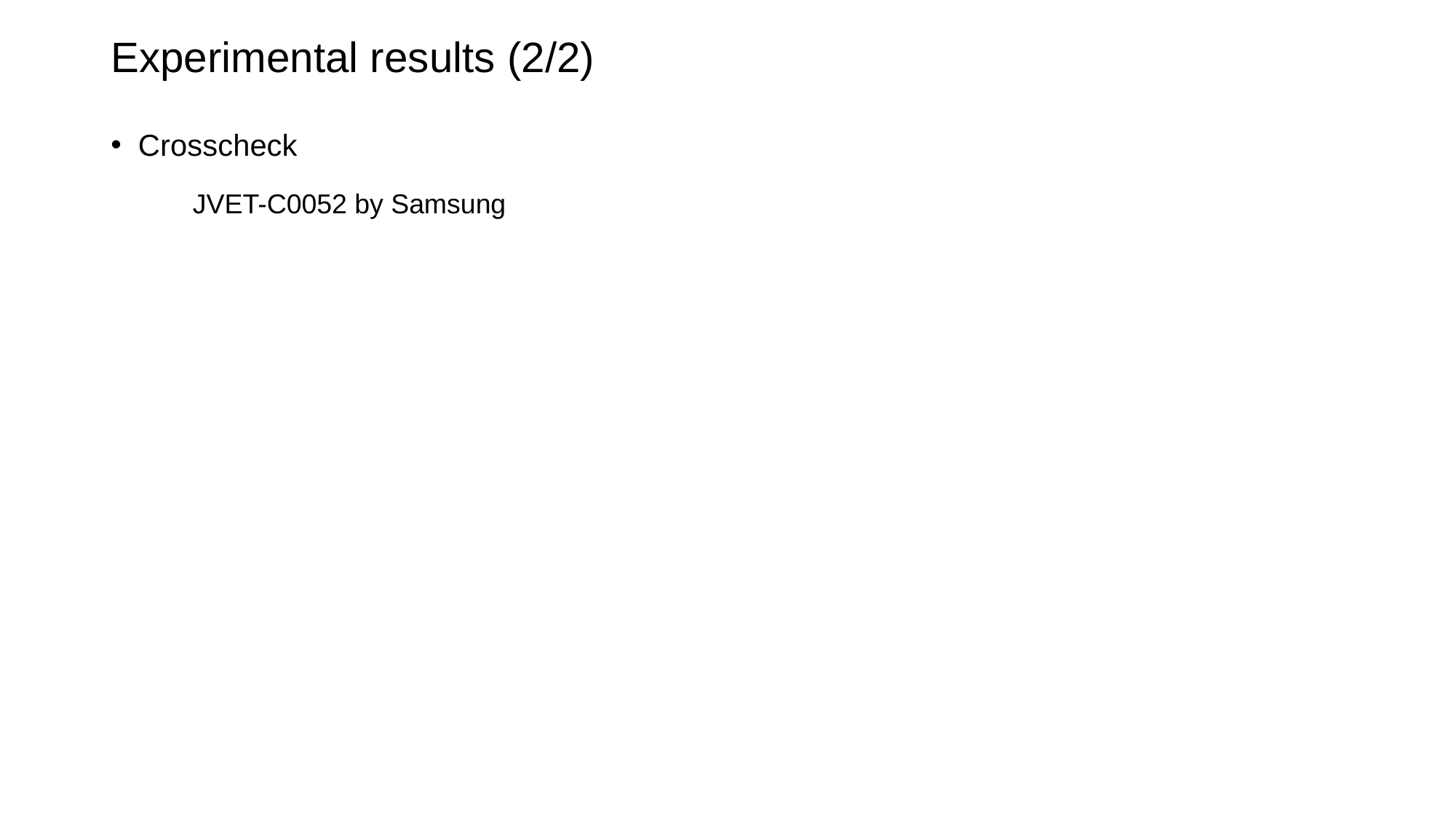

# Experimental results (2/2)
Crosscheck
JVET-C0052 by Samsung